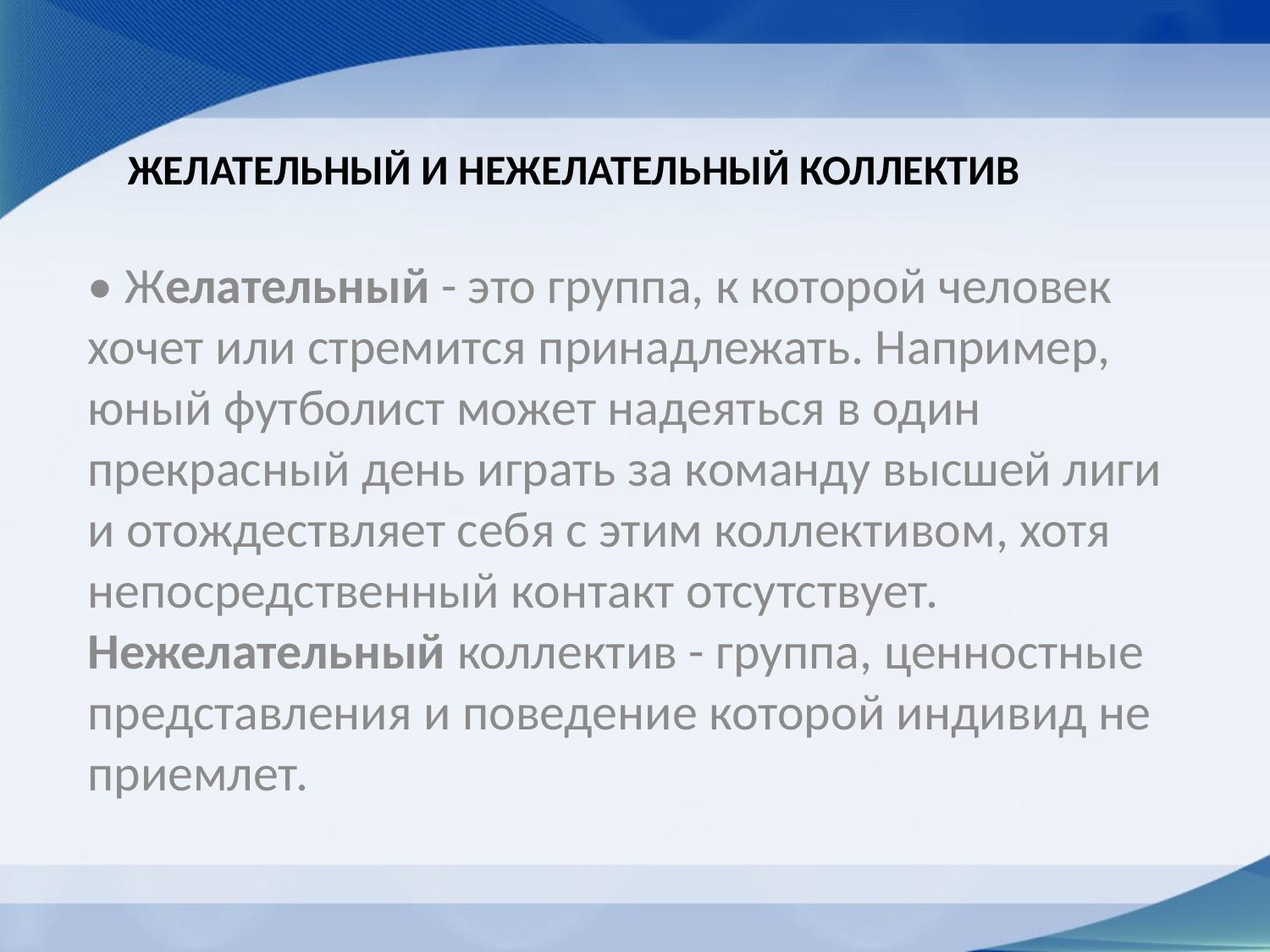

# Желательный и Нежелательный коллектив
• Желательный - это группа, к которой человек хочет или стремится принадлежать. Например, юный футболист может надеяться в один прекрасный день играть за команду высшей лиги и отождествляет себя с этим коллективом, хотя непосредственный контакт отсутствует. Нежелательный коллектив - группа, ценностные представления и поведение которой индивид не приемлет.